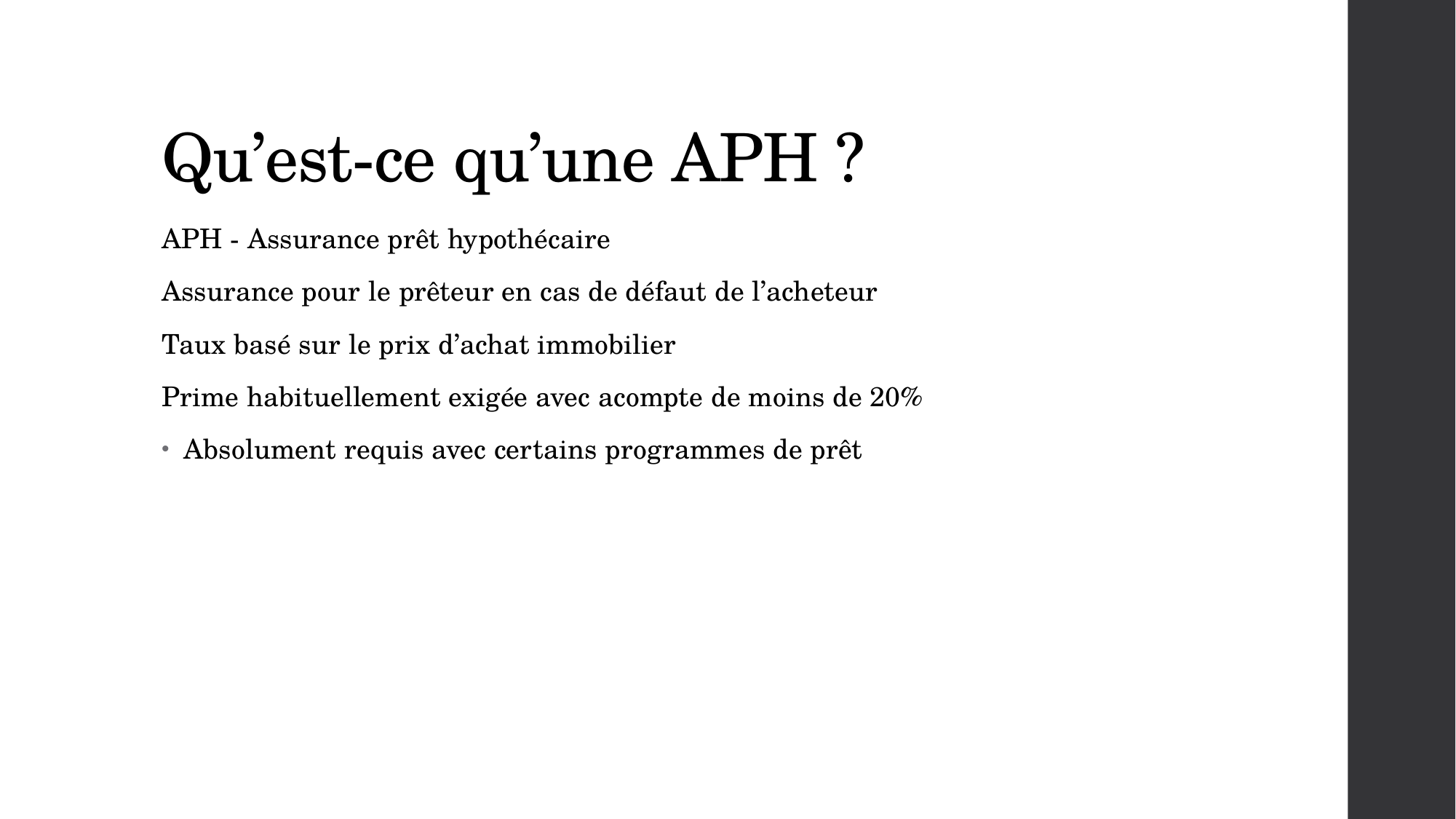

# Qu’est-ce qu’une APH ?
APH - Assurance prêt hypothécaire
Assurance pour le prêteur en cas de défaut de l’acheteur
Taux basé sur le prix d’achat immobilier
Prime habituellement exigée avec acompte de moins de 20%
Absolument requis avec certains programmes de prêt